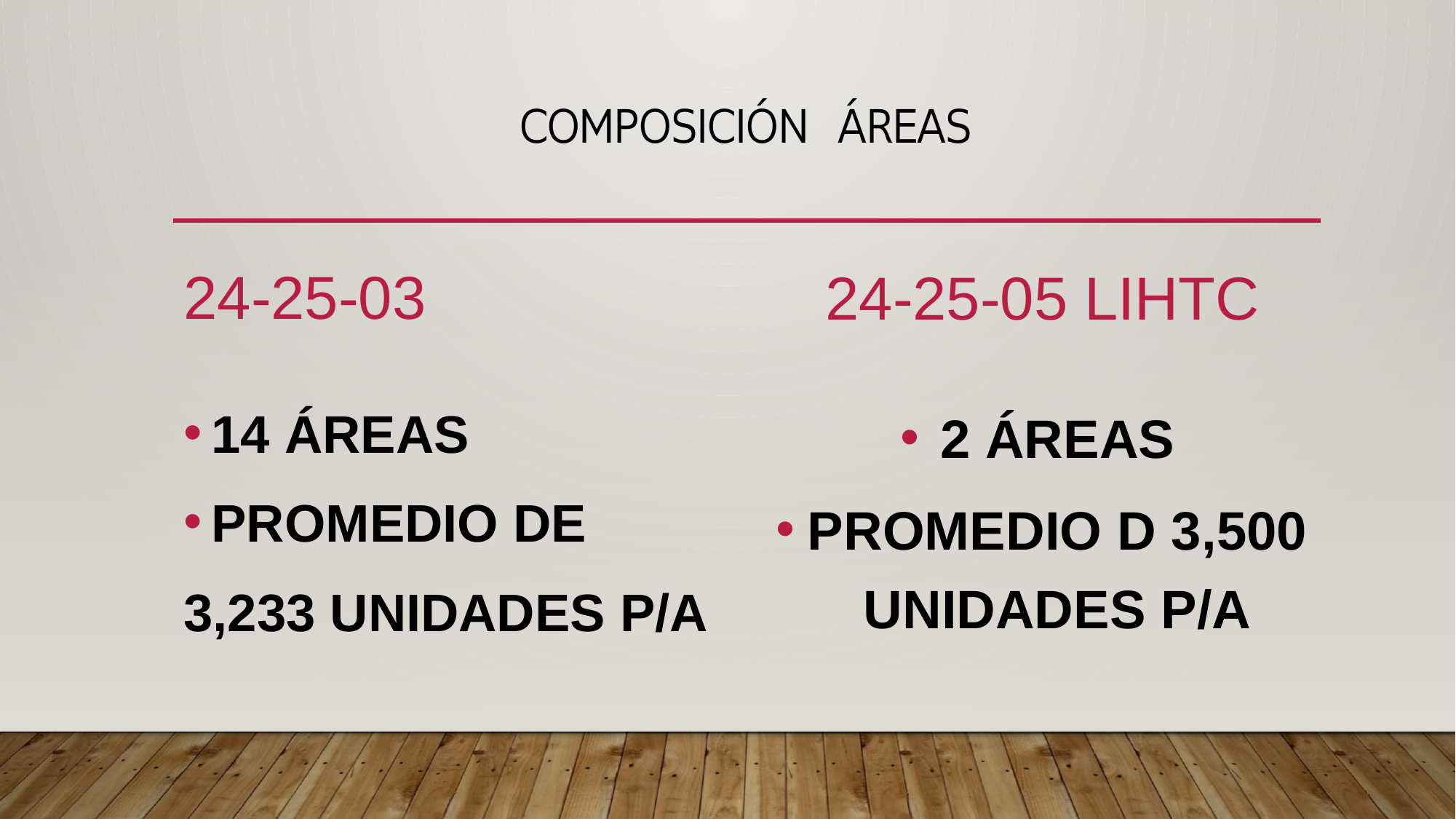

# COMPOSICIóN  ÁREAS

24-25-05 LIHTC

24-25-03

2 ÁREAS
PROMEDIO D 3,500 UNIDADES P/A

14 ÁREAS
PROMEDIO DE
3,233 UNIDADES P/A